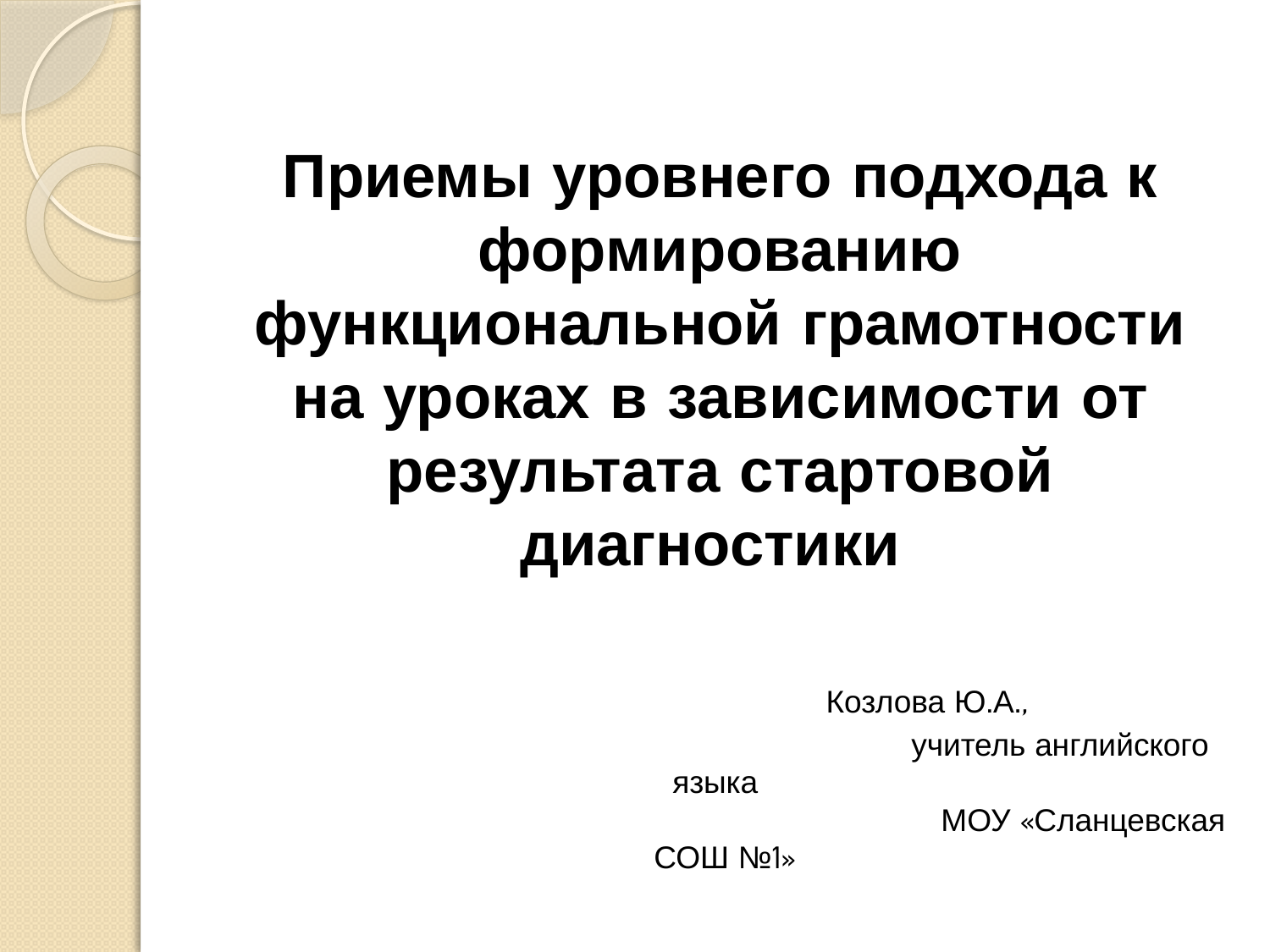

# Приемы уровнего подхода к формированию функциональной грамотности на уроках в зависимости от результата стартовой диагностики Козлова Ю.А., учитель английского языка МОУ «Сланцевская  СОШ №1»